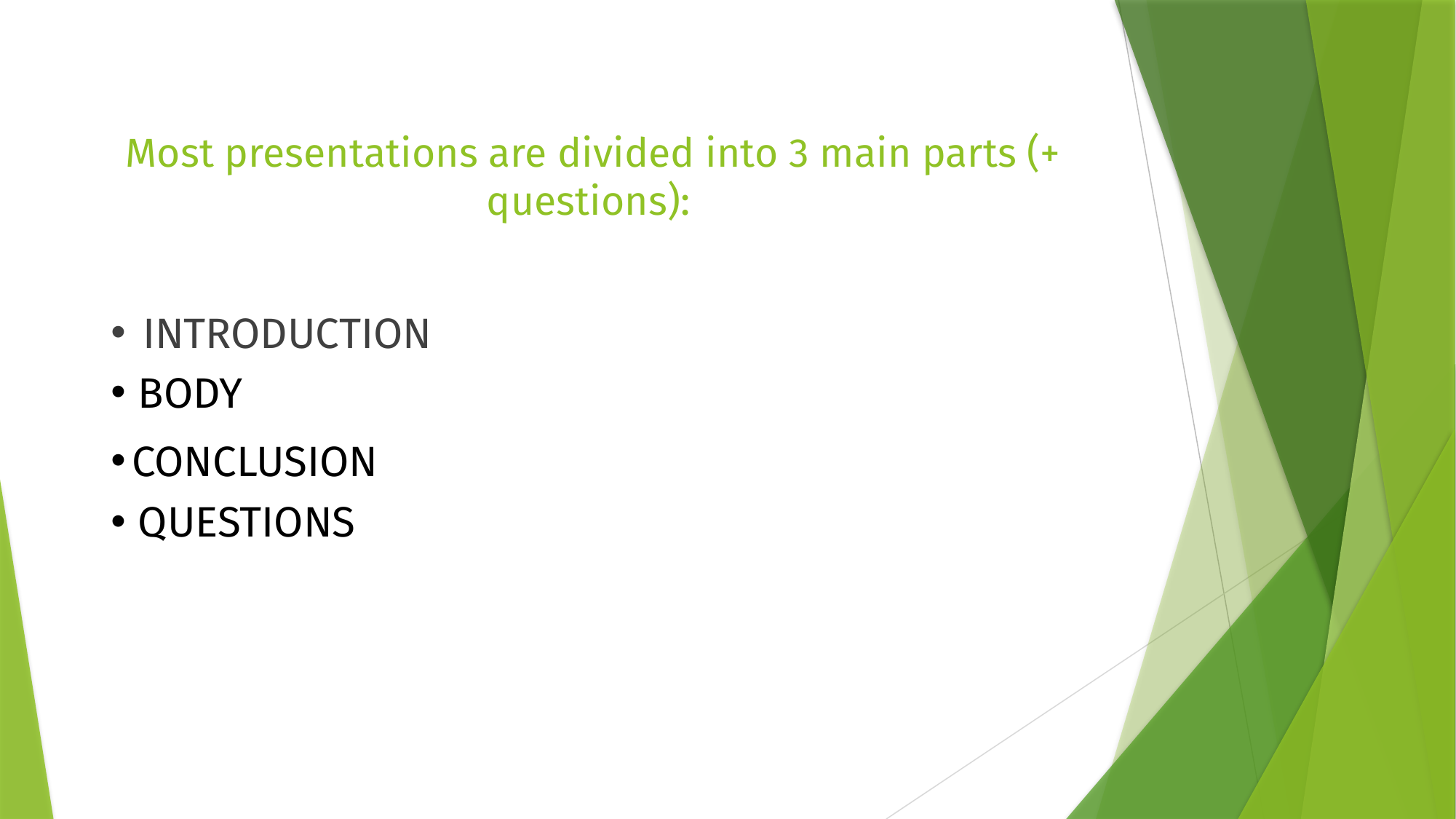

# Most presentations are divided into 3 main parts (+ questions):
INTRODUCTION
BODY

CONCLUSION

QUESTIONS